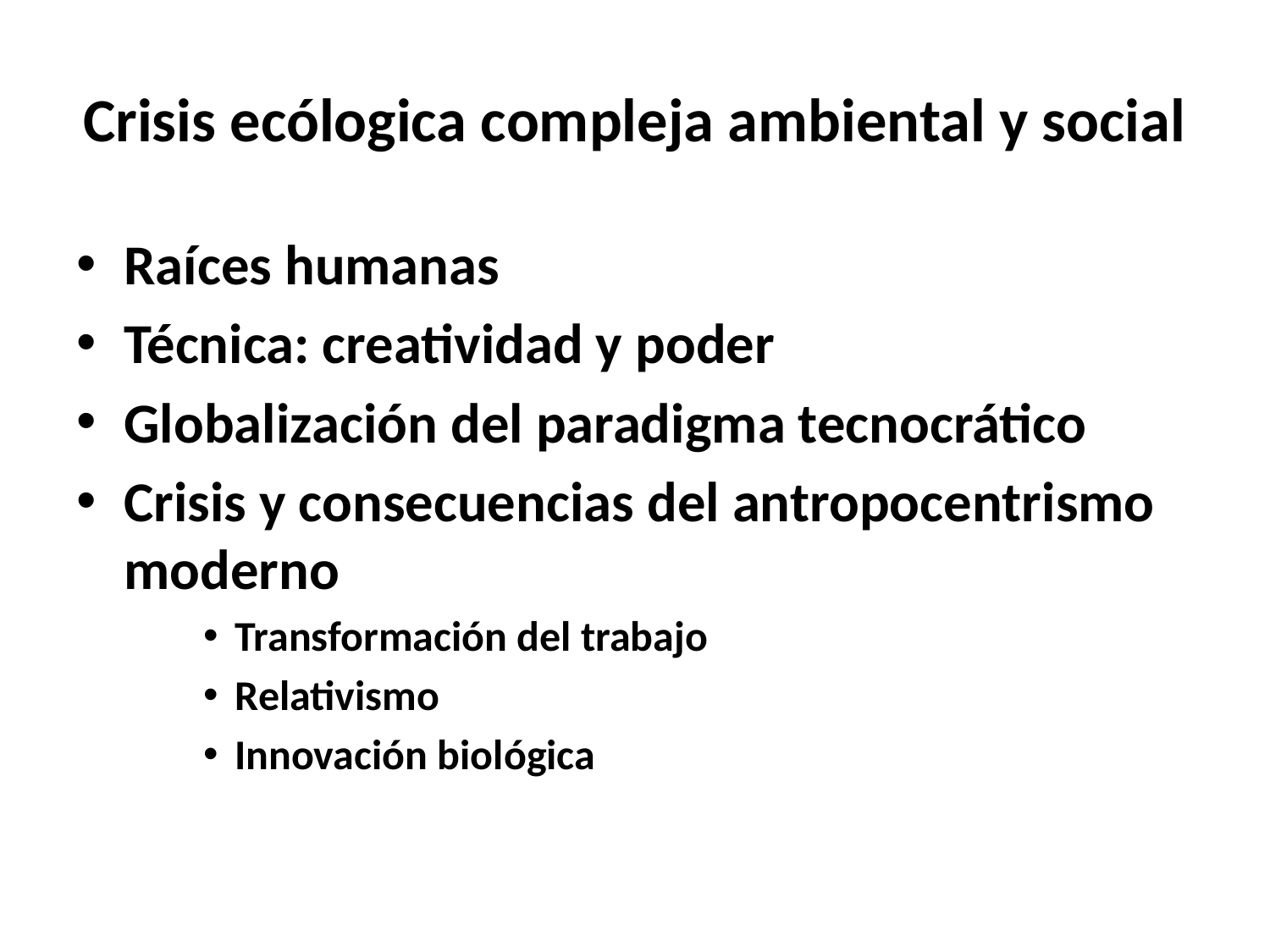

# Crisis ecólogica compleja ambiental y social
Raíces humanas
Técnica: creatividad y poder
Globalización del paradigma tecnocrático
Crisis y consecuencias del antropocentrismo moderno
Transformación del trabajo
Relativismo
Innovación biológica